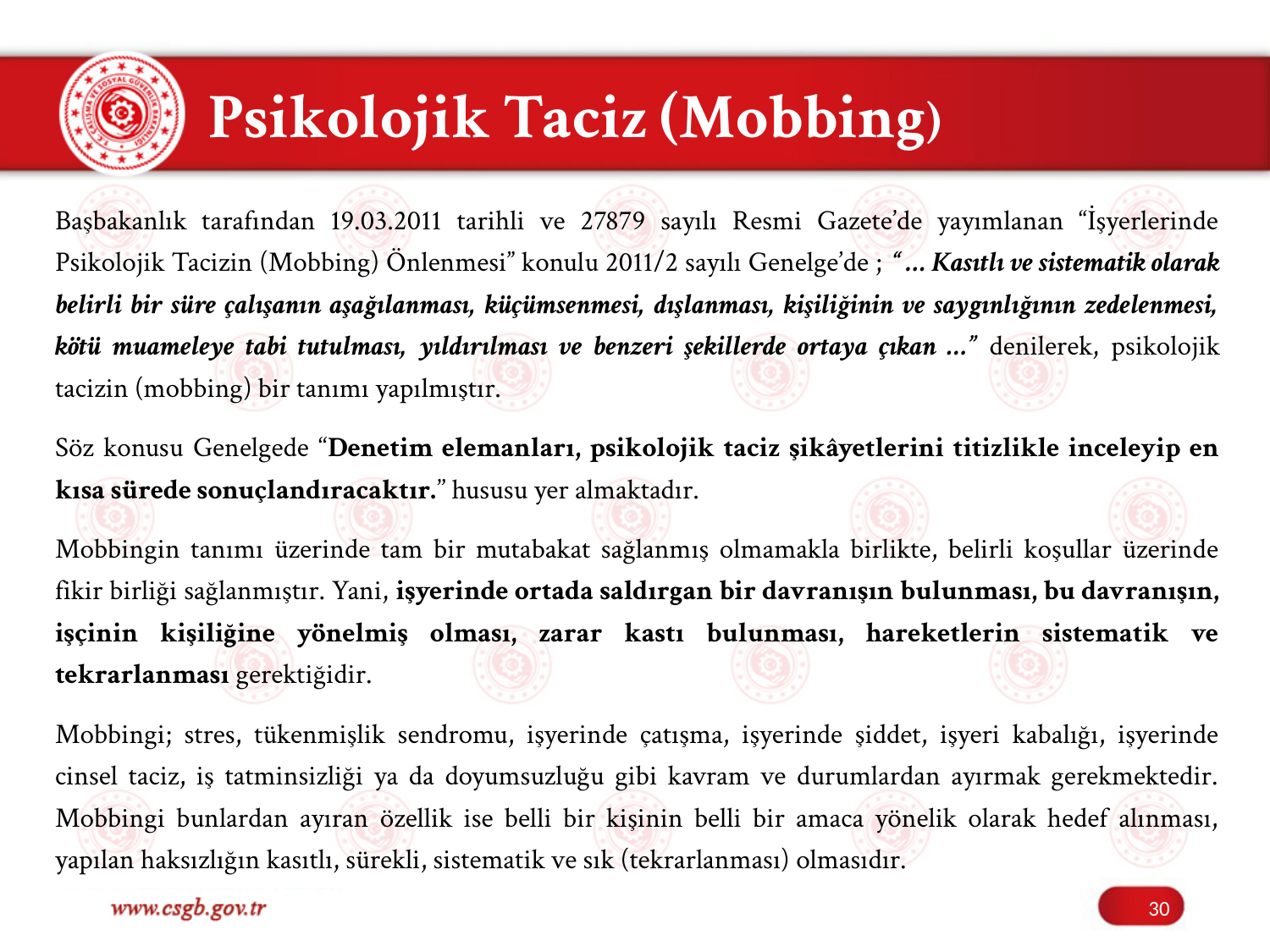

Psikolojik Taciz (Mobbing)
Başbakanlık tarafından 19.03.2011 tarihli ve 27879 sayılı Resmi Gazete’de yayımlanan “İşyerlerinde Psikolojik Tacizin (Mobbing) Önlenmesi” konulu 2011/2 sayılı Genelge’de ; “ … Kasıtlı ve sistematik olarak belirli bir süre çalışanın aşağılanması, küçümsenmesi, dışlanması, kişiliğinin ve saygınlığının zedelenmesi, kötü muameleye tabi tutulması, yıldırılması ve benzeri şekillerde ortaya çıkan …” denilerek, psikolojik tacizin (mobbing) bir tanımı yapılmıştır.
Söz konusu Genelgede ‘‘Denetim elemanları, psikolojik taciz şikâyetlerini titizlikle inceleyip en kısa sürede sonuçlandıracaktır.’’ hususu yer almaktadır.
Mobbingin tanımı üzerinde tam bir mutabakat sağlanmış olmamakla birlikte, belirli koşullar üzerinde fikir birliği sağlanmıştır. Yani, işyerinde ortada saldırgan bir davranışın bulunması, bu davranışın, işçinin kişiliğine yönelmiş olması, zarar kastı bulunması, hareketlerin sistematik ve tekrarlanması gerektiğidir.
Mobbingi; stres, tükenmişlik sendromu, işyerinde çatışma, işyerinde şiddet, işyeri kabalığı, işyerinde cinsel taciz, iş tatminsizliği ya da doyumsuzluğu gibi kavram ve durumlardan ayırmak gerekmektedir. Mobbingi bunlardan ayıran özellik ise belli bir kişinin belli bir amaca yönelik olarak hedef alınması, yapılan haksızlığın kasıtlı, sürekli, sistematik ve sık (tekrarlanması) olmasıdır.

30